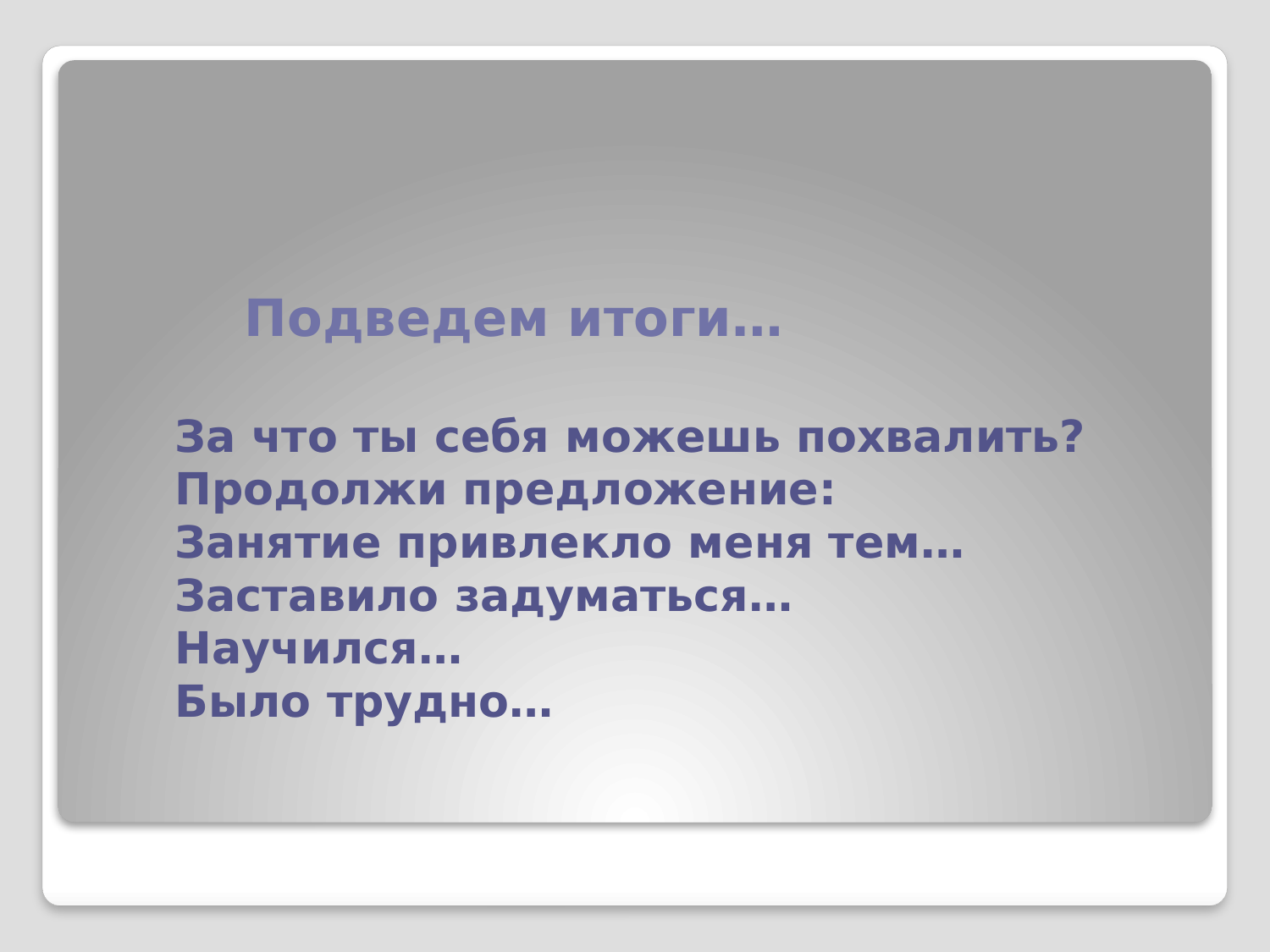

# Подведем итоги… За что ты себя можешь похвалить? Продолжи предложение: Занятие привлекло меня тем… Заставило задуматься… Научился… Было трудно…